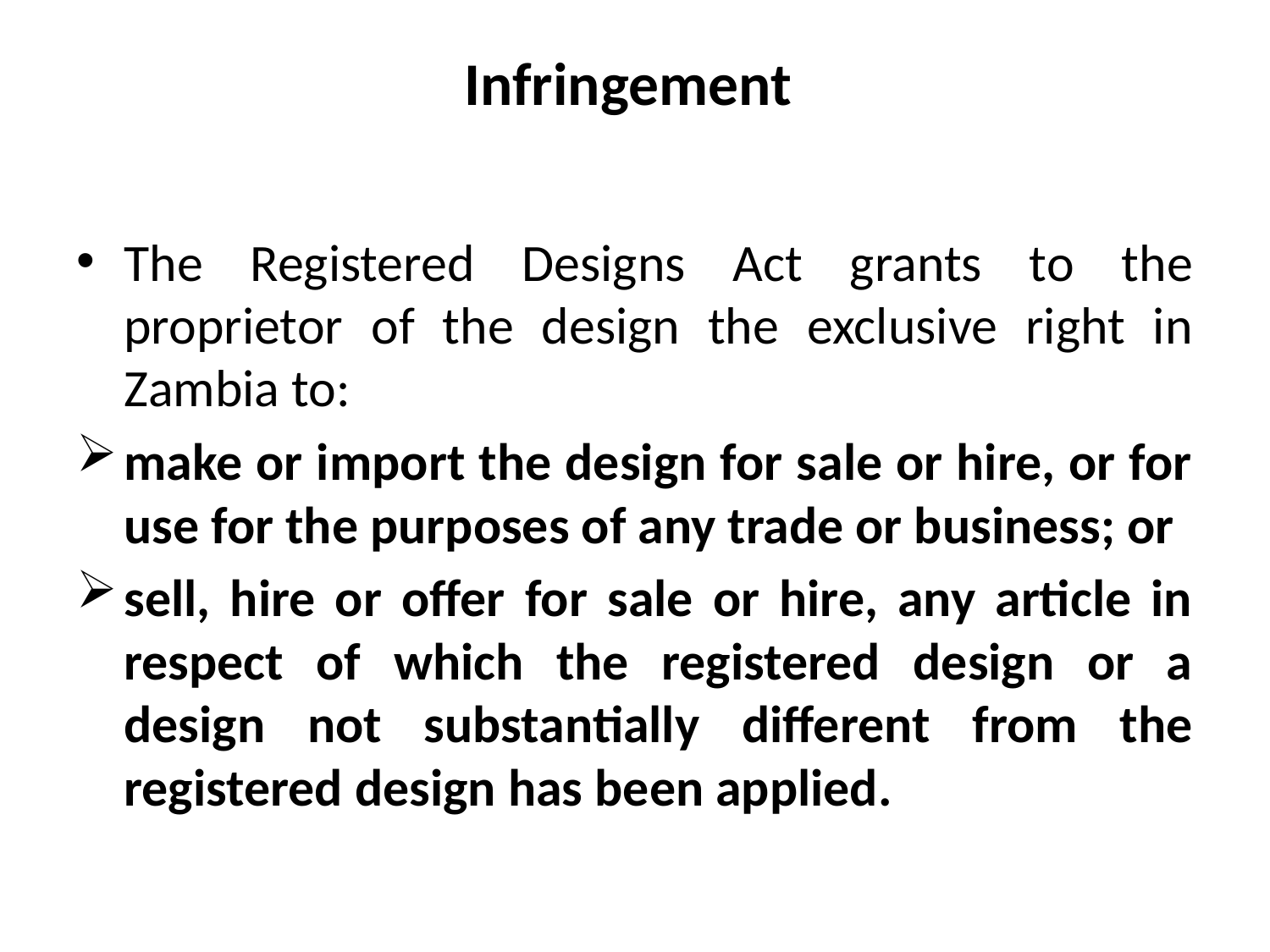

# Infringement
The Registered Designs Act grants to the proprietor of the design the exclusive right in Zambia to:
make or import the design for sale or hire, or for use for the purposes of any trade or business; or
sell, hire or offer for sale or hire, any article in respect of which the registered design or a design not substantially different from the registered design has been applied.